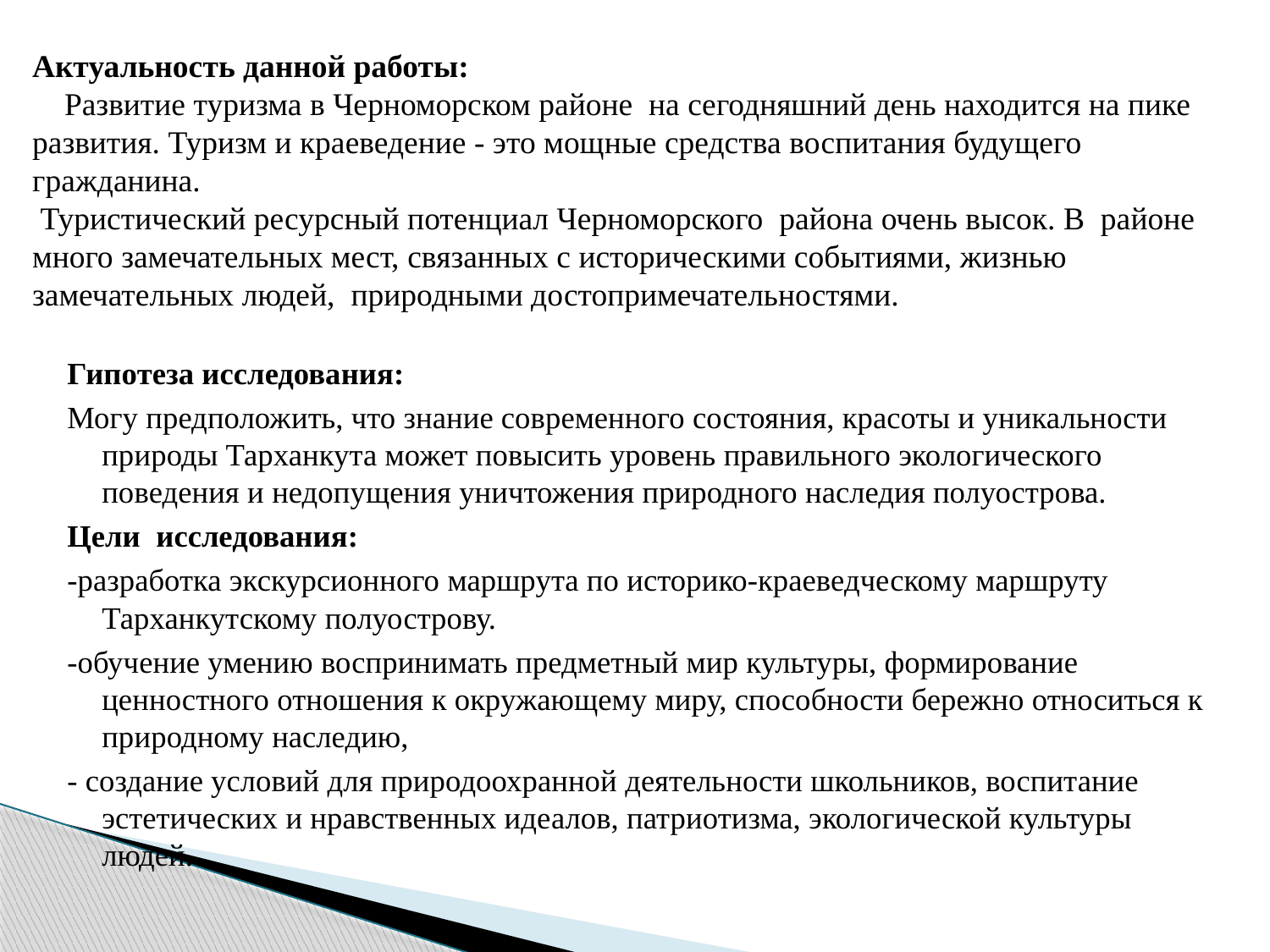

# Актуальность данной работы: Развитие туризма в Черноморском районе  на сегодняшний день находится на пике развития. Туризм и краеведение - это мощные средства воспитания будущего гражданина. Туристический ресурсный потенциал Черноморского  района очень высок. В  районе много замечательных мест, связанных с историческими событиями, жизнью замечательных людей,  природными достопримечательностями.
Гипотеза исследования:
Могу предположить, что знание современного состояния, красоты и уникальности природы Тарханкута может повысить уровень правильного экологического поведения и недопущения уничтожения природного наследия полуострова.
Цели  исследования:
-разработка экскурсионного маршрута по историко-краеведческому маршруту  Тарханкутскому полуострову.
-обучение умению воспринимать предметный мир культуры, формирование ценностного отношения к окружающему миру, способности бережно относиться к природному наследию,
- создание условий для природоохранной деятельности школьников, воспитание эстетических и нравственных идеалов, патриотизма, экологической культуры       людей.